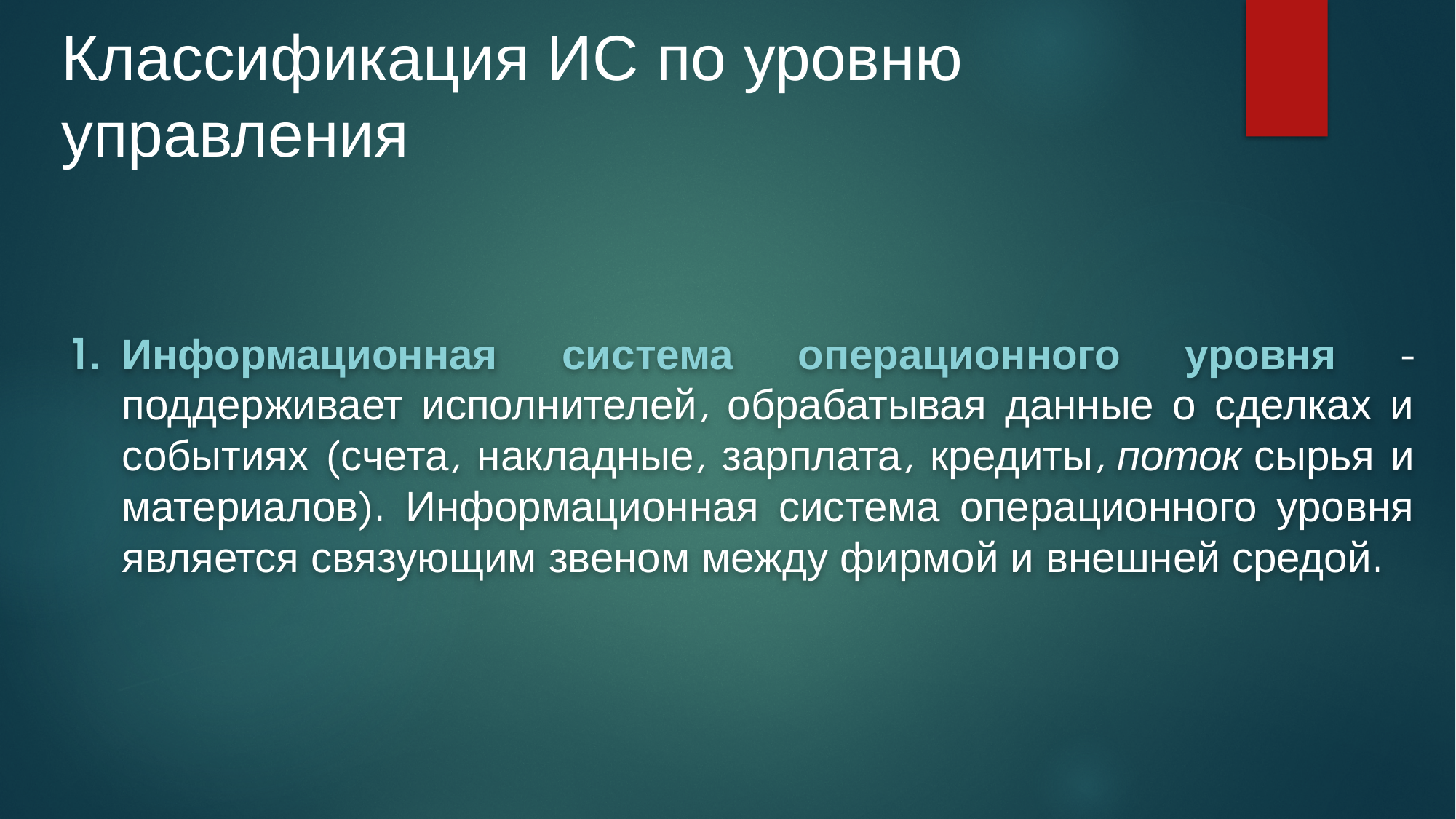

Классификация ИС по уровню управления
Информационная система операционного уровня - поддерживает исполнителей, обрабатывая данные о сделках и событиях (счета, накладные, зарплата, кредиты, поток сырья и материалов). Информационная система операционного уровня является связующим звеном между фирмой и внешней средой.